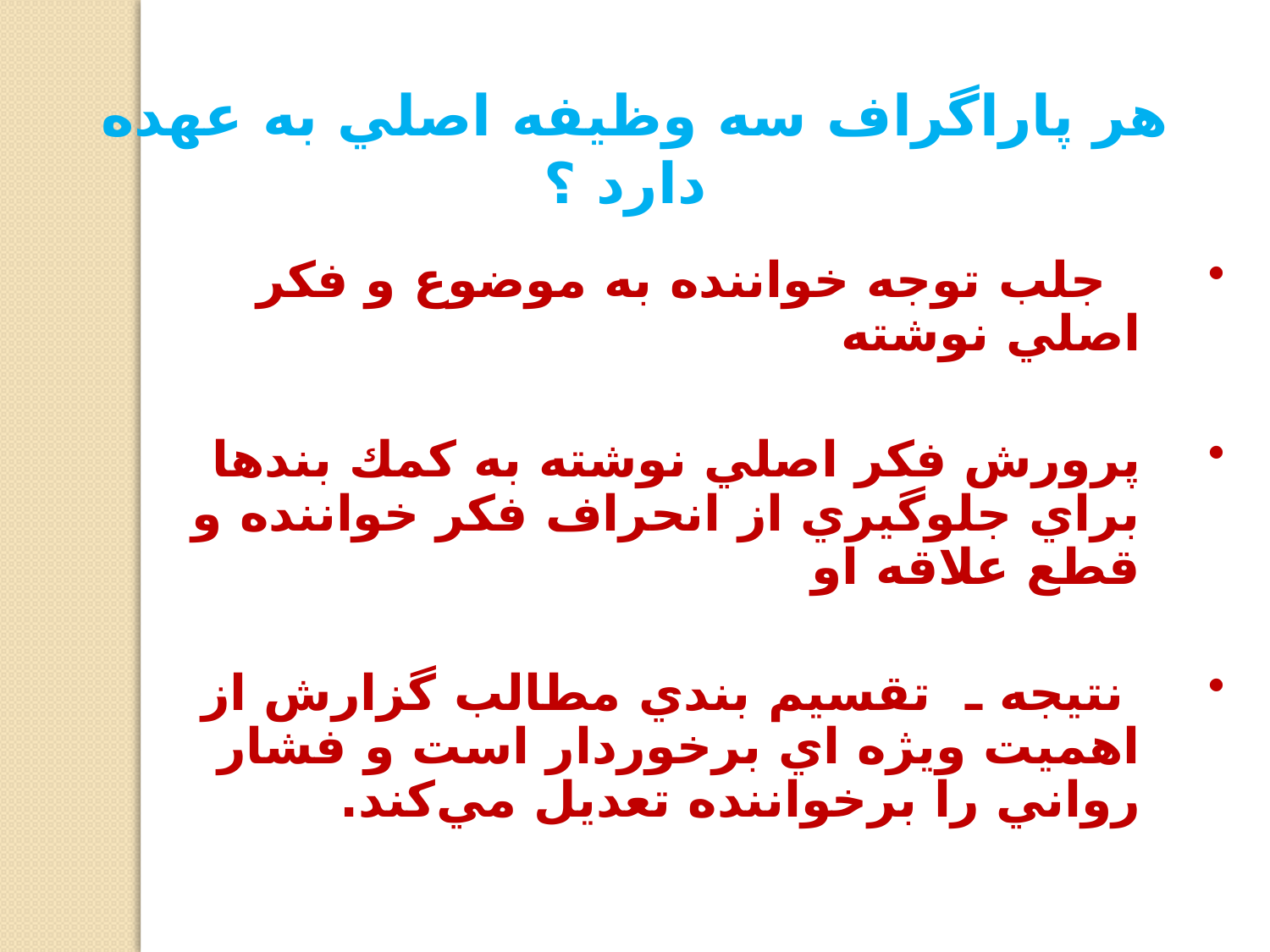

هر پاراگراف سه وظيفه اصلي به عهده دارد ؟

  جلب توجه خواننده به موضوع و فكر اصلي نوشته

پرورش فكر اصلي نوشته به كمك بندها براي جلوگيري از انحراف فكر خواننده و قطع علاقه او

 نتيجه ـ  تقسيم بندي مطالب گزارش از اهميت ويژه اي برخوردار است و فشار رواني را برخواننده تعديل مي‌كند.